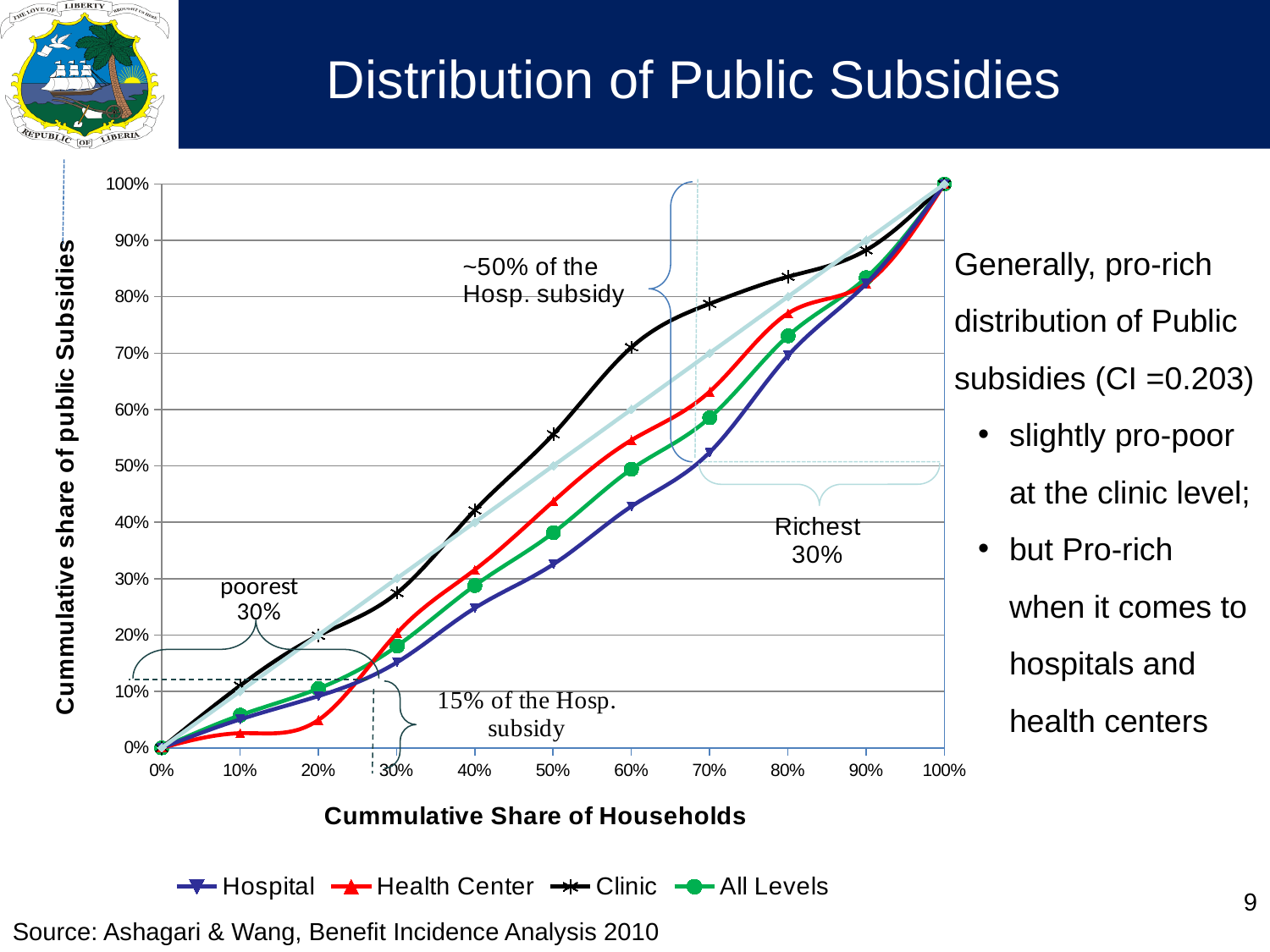

# Distribution of Public Subsidies

### Chart

| Category | Line of Equality | Hospital | Health Center | Clinic | All Levels |
|---|---|---|---|---|---|
Generally, pro-rich distribution of Public subsidies (CI =0.203)
slightly pro-poor at the clinic level;
but Pro-rich when it comes to hospitals and health centers
9
Source: Ashagari & Wang, Benefit Incidence Analysis 2010